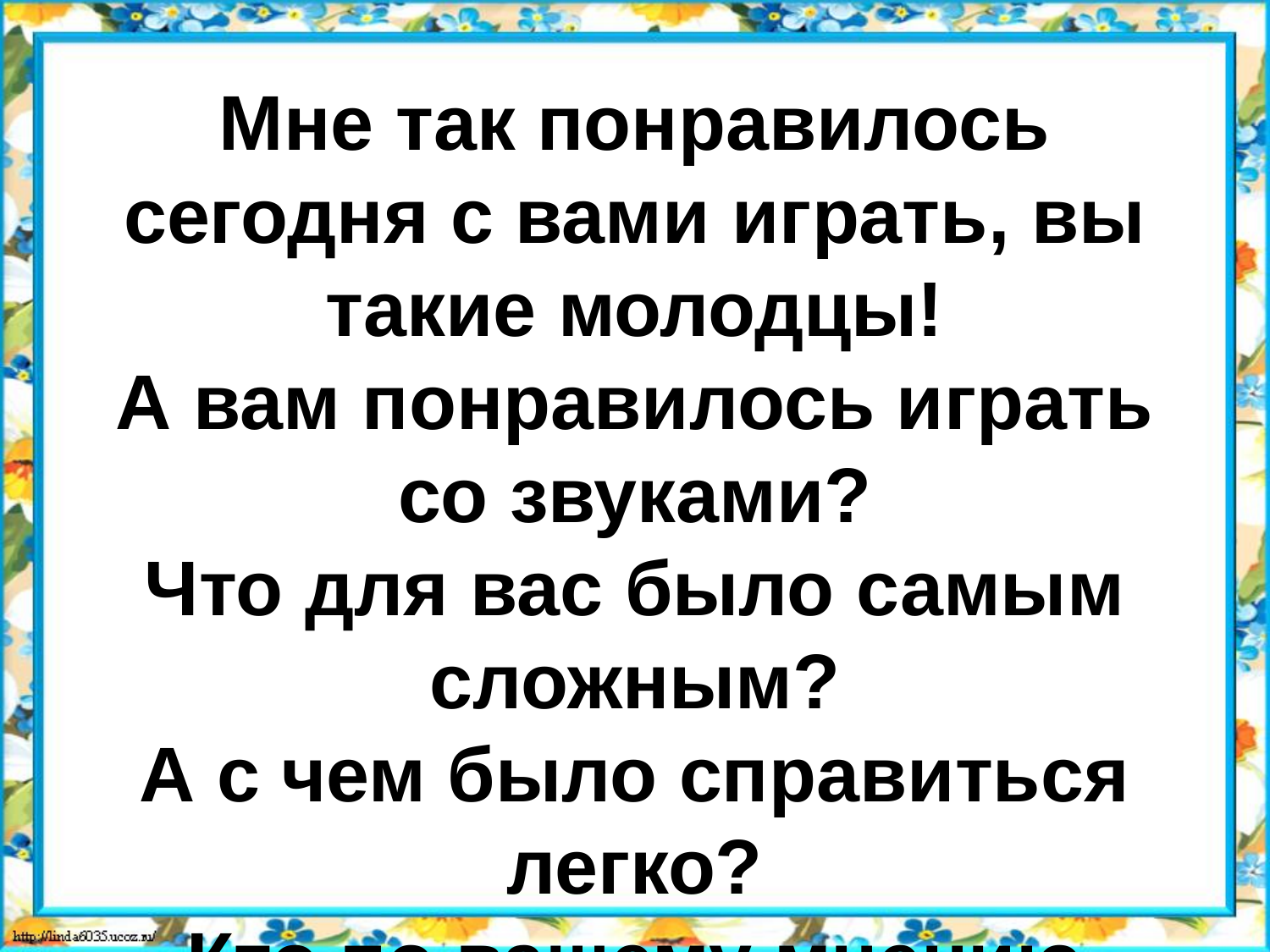

Мне так понравилось сегодня с вами играть, вы такие молодцы!
А вам понравилось играть со звуками?
Что для вас было самым сложным?
А с чем было справиться легко?
Кто по вашему мнению сегодня работал лучше всех?